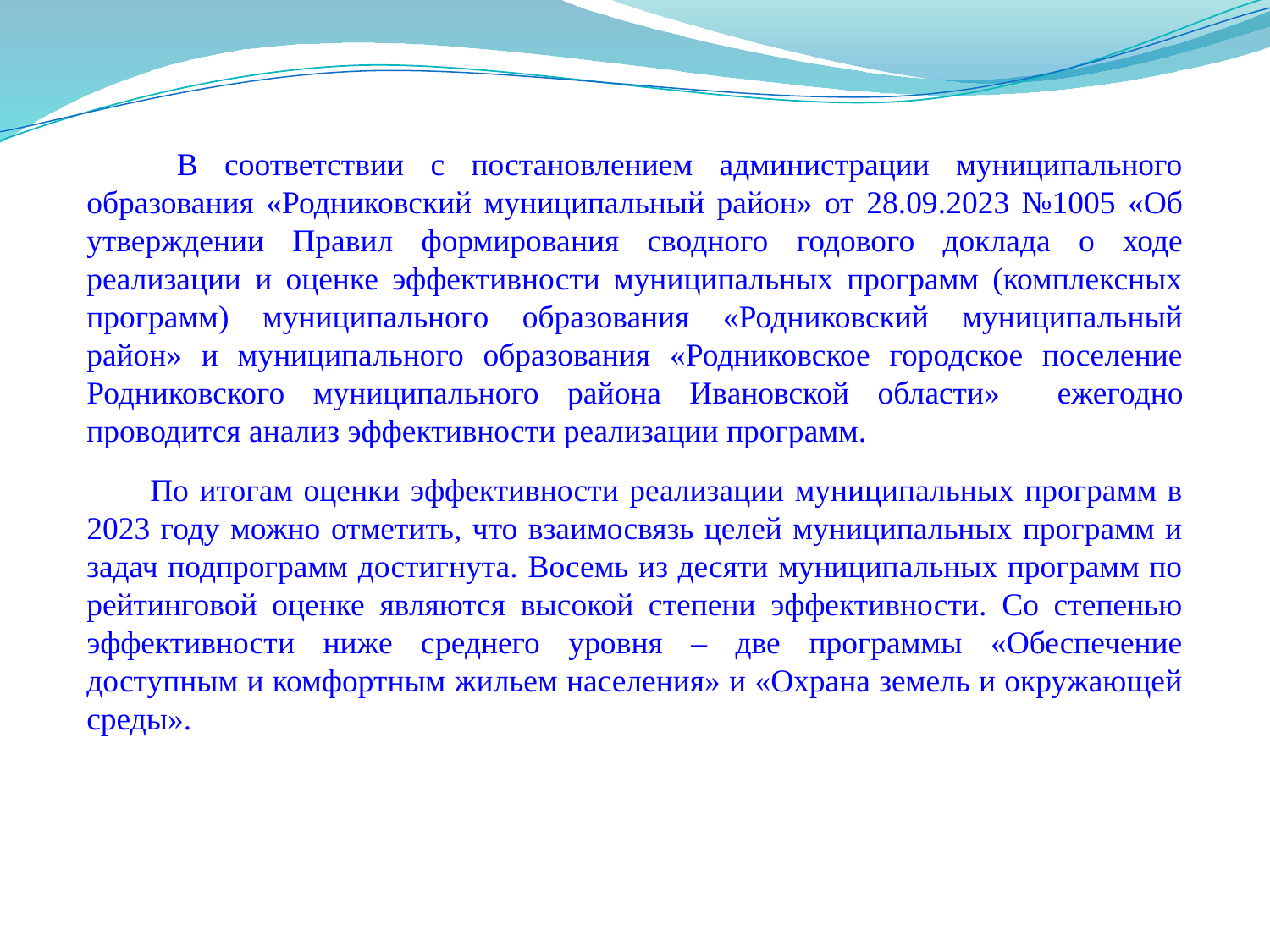

В соответствии с постановлением администрации муниципального образования «Родниковский муниципальный район» от 28.09.2023 №1005 «Об утверждении Правил формирования сводного годового доклада о ходе реализации и оценке эффективности муниципальных программ (комплексных программ) муниципального образования «Родниковский муниципальный район» и муниципального образования «Родниковское городское поселение Родниковского муниципального района Ивановской области»  ежегодно проводится анализ эффективности реализации программ.
По итогам оценки эффективности реализации муниципальных программ в 2023 году можно отметить, что взаимосвязь целей муниципальных программ и задач подпрограмм достигнута. Восемь из десяти муниципальных программ по рейтинговой оценке являются высокой степени эффективности. Со степенью эффективности ниже среднего уровня – две программы «Обеспечение доступным и комфортным жильем населения» и «Охрана земель и окружающей среды».